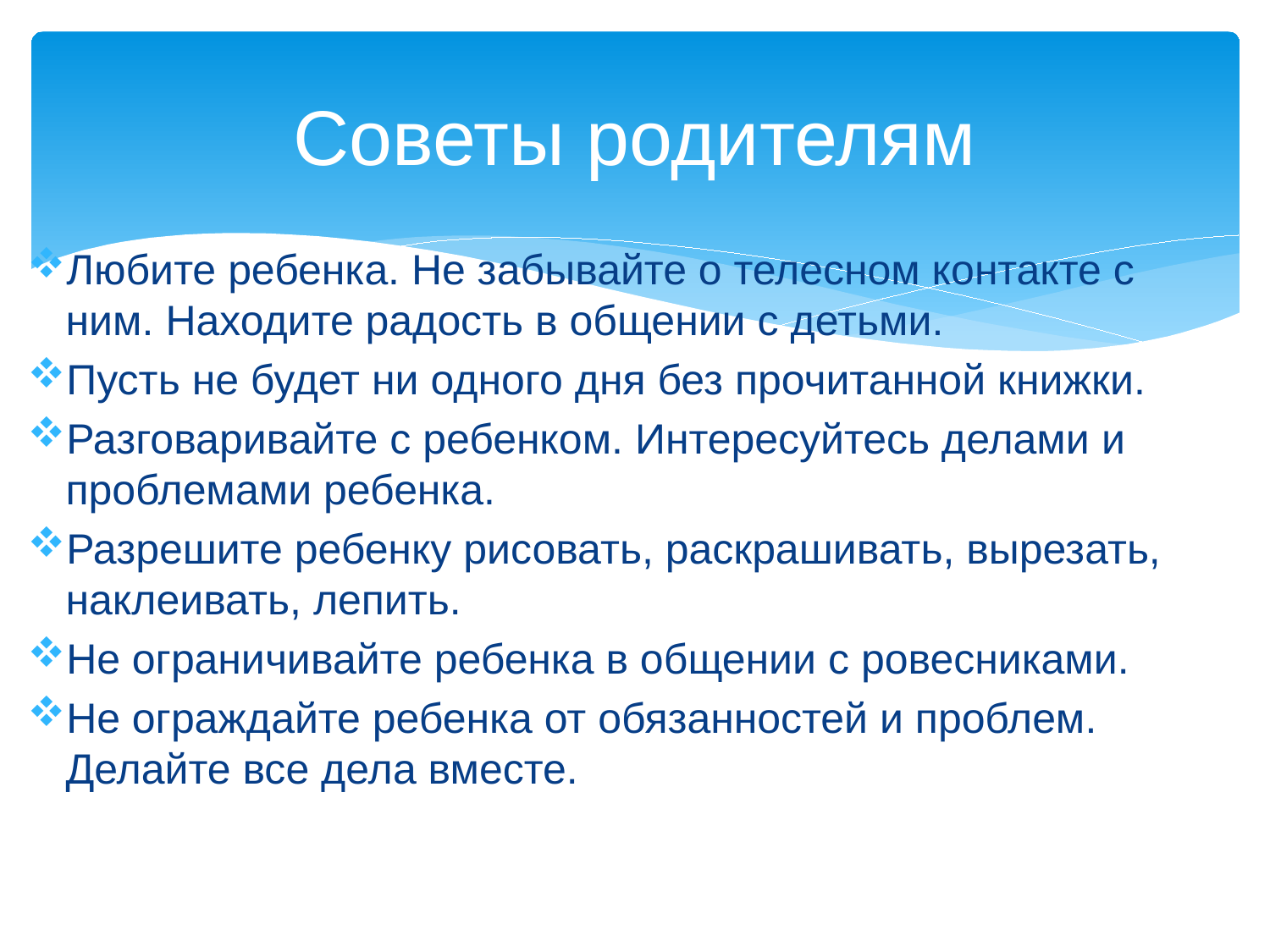

# Советы родителям
Любите ребенка. Не забывайте о телесном контакте с ним. Находите радость в общении с детьми.
Пусть не будет ни одного дня без прочитанной книжки.
Разговаривайте с ребенком. Интересуйтесь делами и проблемами ребенка.
Разрешите ребенку рисовать, раскрашивать, вырезать, наклеивать, лепить.
Не ограничивайте ребенка в общении с ровесниками.
Не ограждайте ребенка от обязанностей и проблем. Делайте все дела вместе.